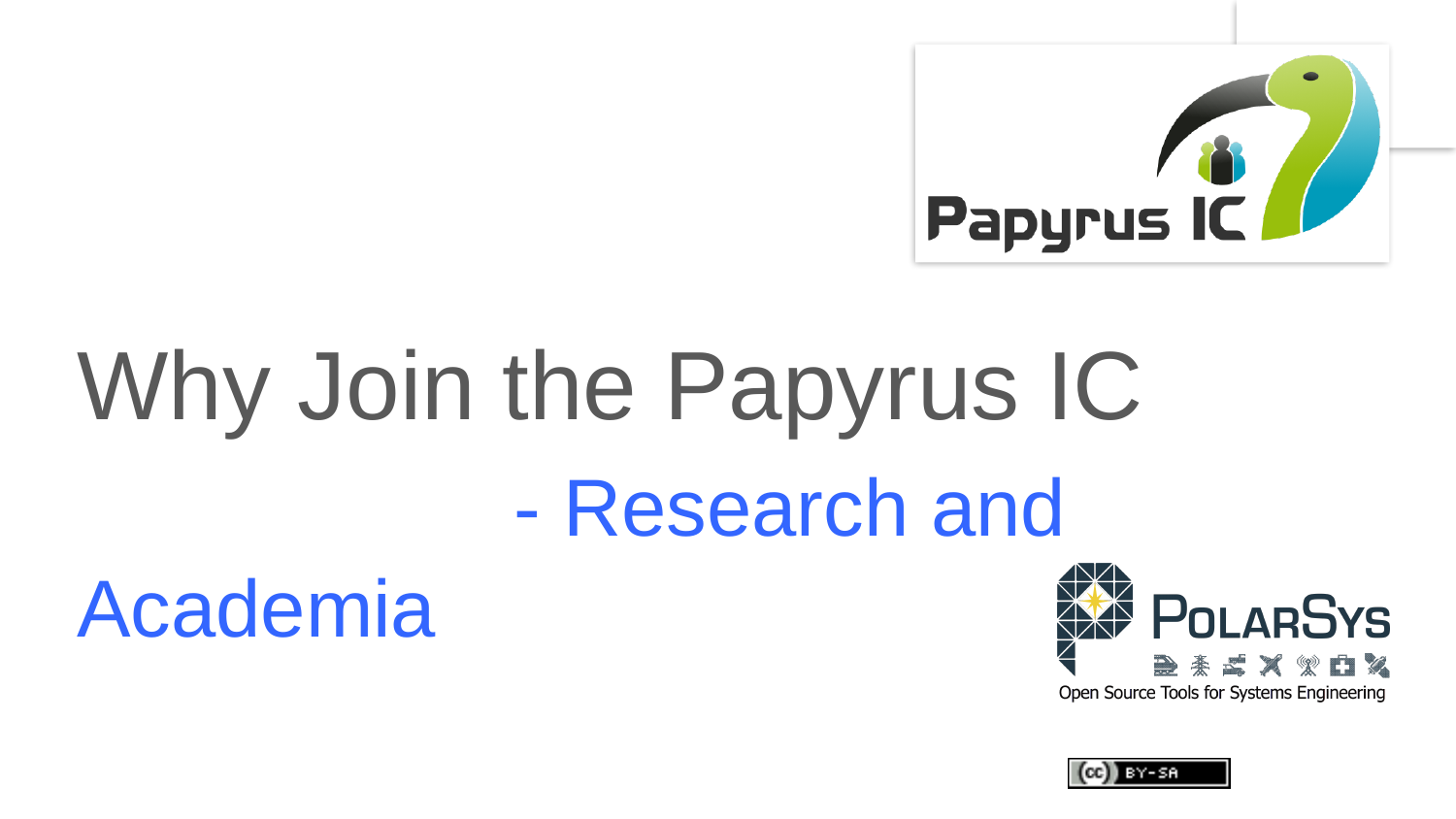

# Why Join the Papyrus IC - Research and Academia